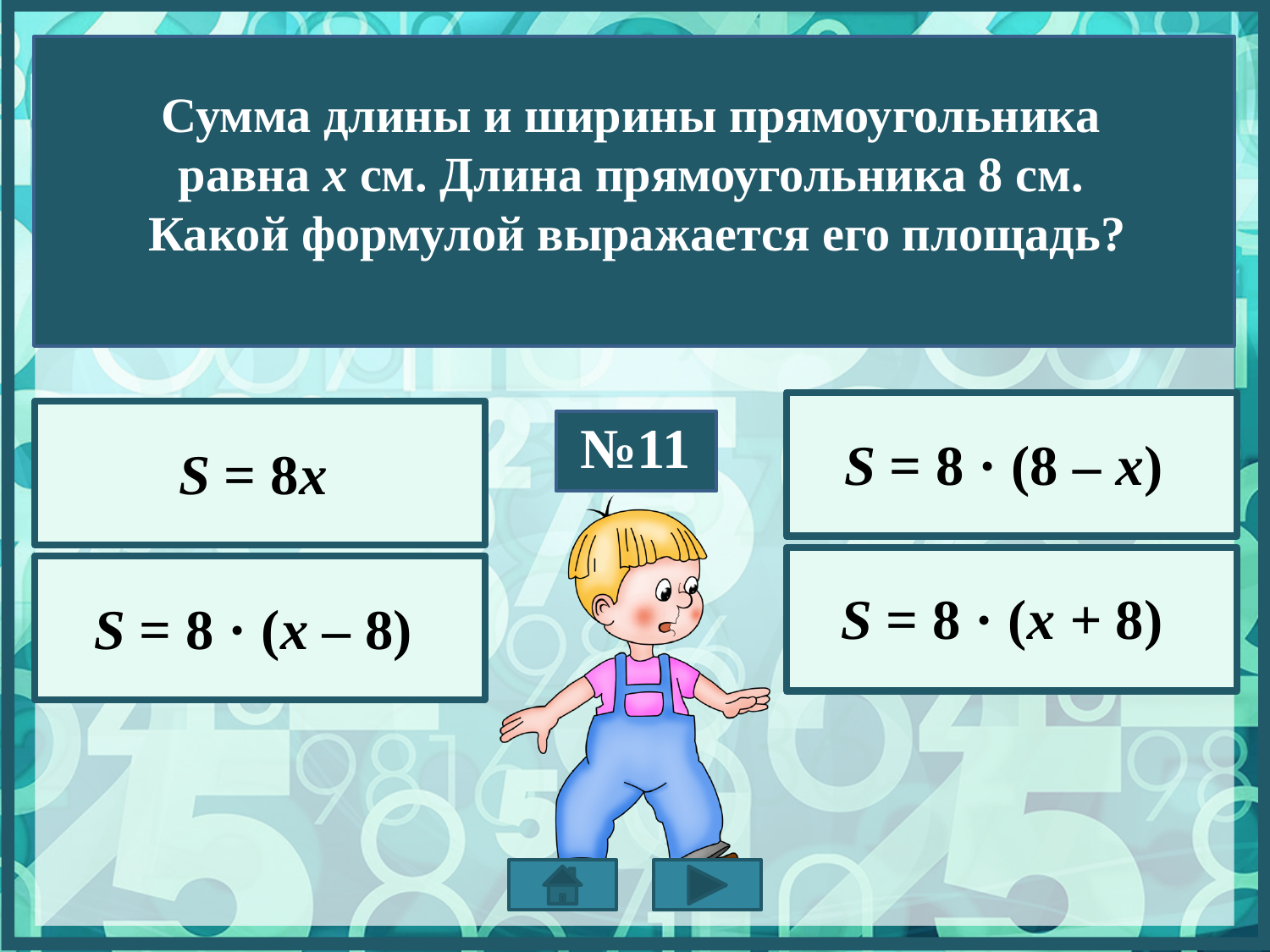

Сумма длины и ширины прямоугольника
равна х см. Длина прямоугольника 8 см.
Какой формулой выражается его площадь?
S = 8 · (8 – х)
№11
S = 8х
S = 8 · (х + 8)
S = 8 · (х – 8)